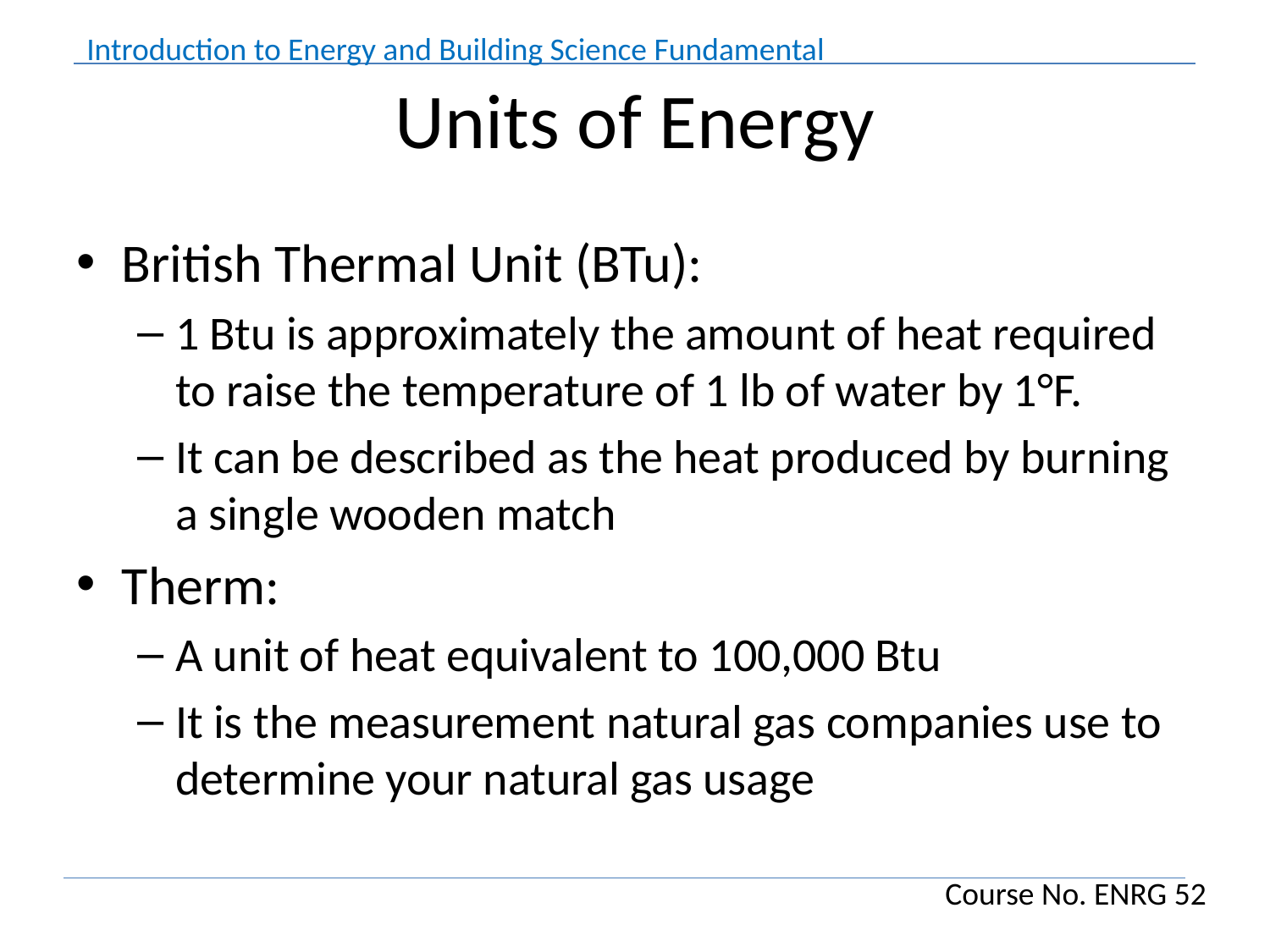

# Units of Energy
British Thermal Unit (BTu):
1 Btu is approximately the amount of heat required to raise the temperature of 1 lb of water by 1°F.
It can be described as the heat produced by burning a single wooden match
Therm:
A unit of heat equivalent to 100,000 Btu
It is the measurement natural gas companies use to determine your natural gas usage